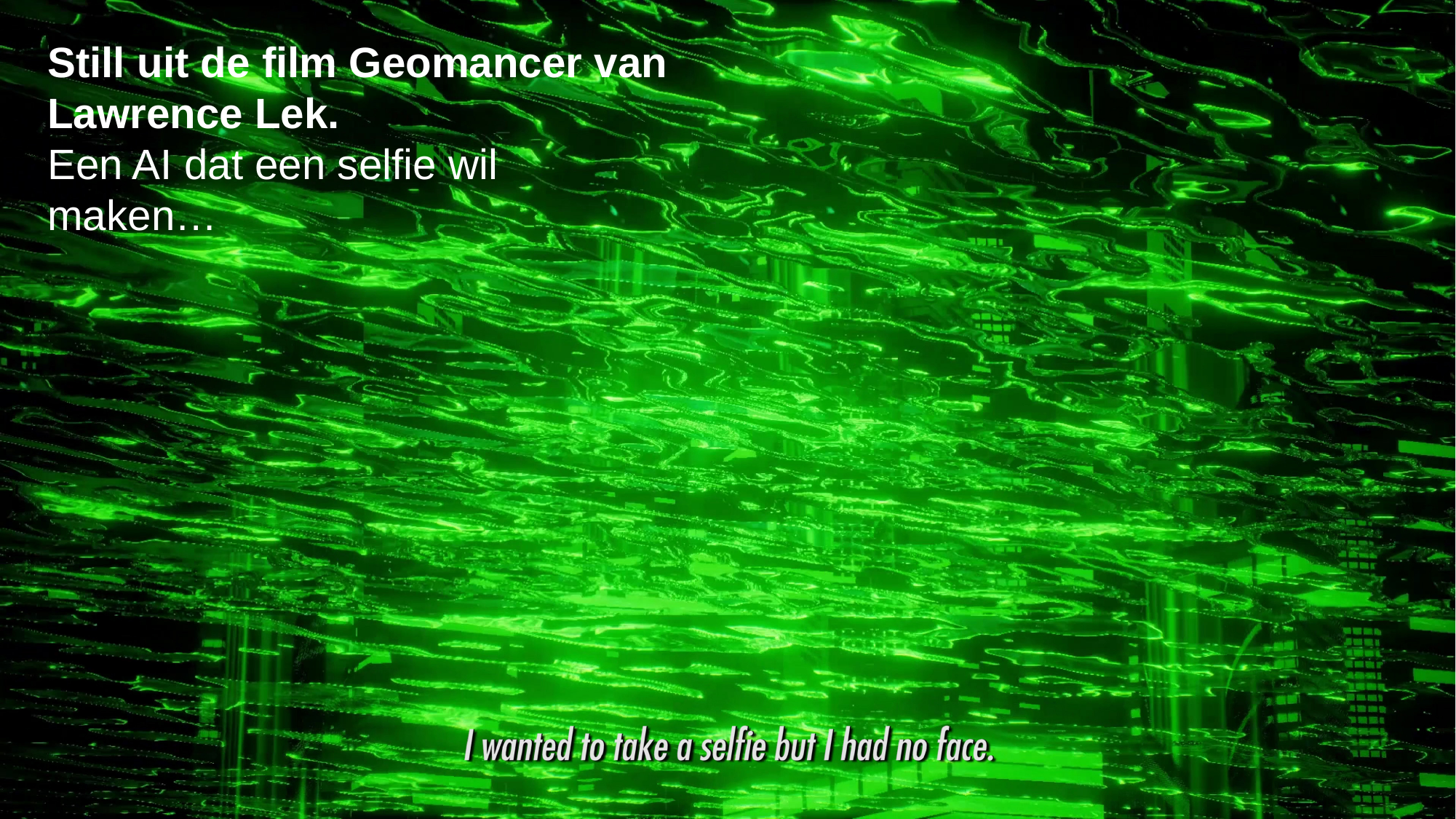

Still uit de film Geomancer van Lawrence Lek.
Een AI dat een selfie wil maken…